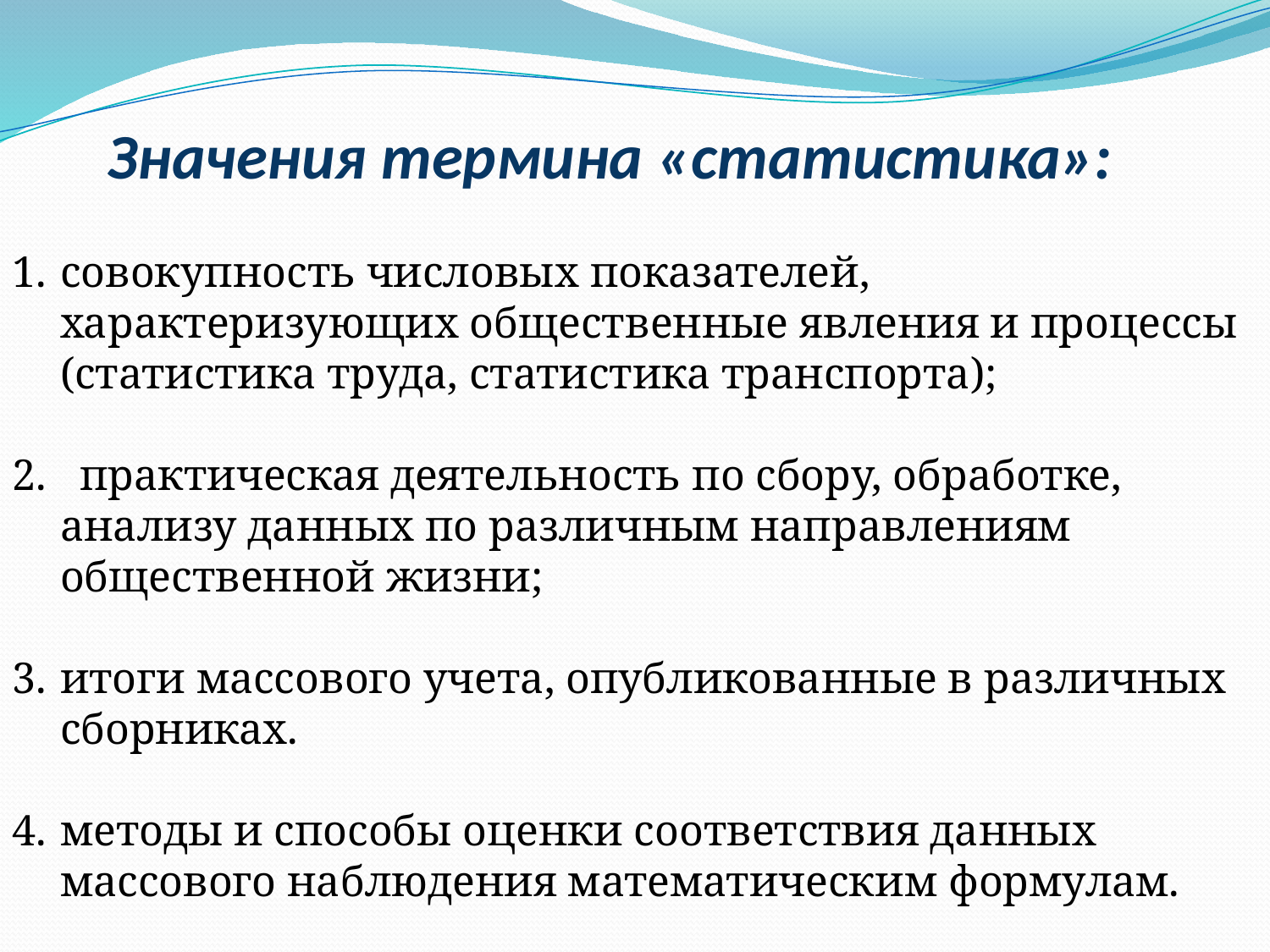

Значения термина «статистика»:

совокупность числовых показателей, характеризующих общественные явления и процессы (статистика труда, статистика транспорта);

2.   практическая деятельность по сбору, обработке, анализу данных по различным направлениям общественной жизни;

итоги массового учета, опубликованные в различных сборниках.

методы и способы оценки соответствия данных массового наблюдения математическим формулам.